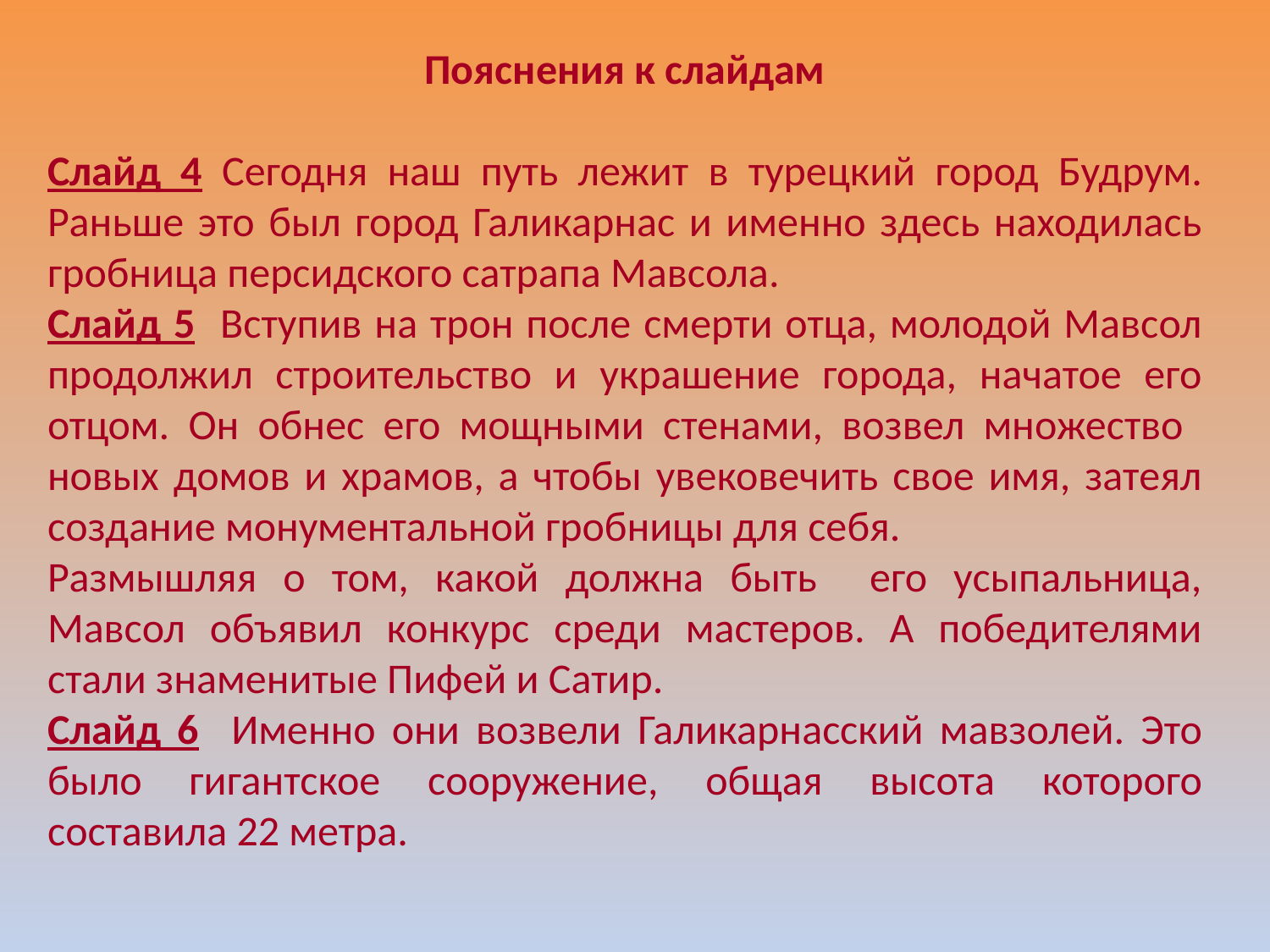

Пояснения к слайдам

Слайд 4 Сегодня наш путь лежит в турецкий город Будрум. Раньше это был город Галикарнас и именно здесь находилась гробница персидского сатрапа Мавсола.
Слайд 5  Вступив на трон после смерти отца, молодой Мавсол продолжил строительство и украшение города, начатое его отцом. Он обнес его мощными стенами, возвел множество  новых домов и храмов, а чтобы увековечить свое имя, затеял создание монументальной гробницы для себя.
Размышляя о том, какой должна быть  его усыпальница, Мавсол объявил конкурс среди мастеров. А победителями стали знаменитые Пифей и Сатир.
Слайд 6  Именно они возвели Галикарнасский мавзолей. Это было гигантское сооружение, общая высота которого составила 22 метра.